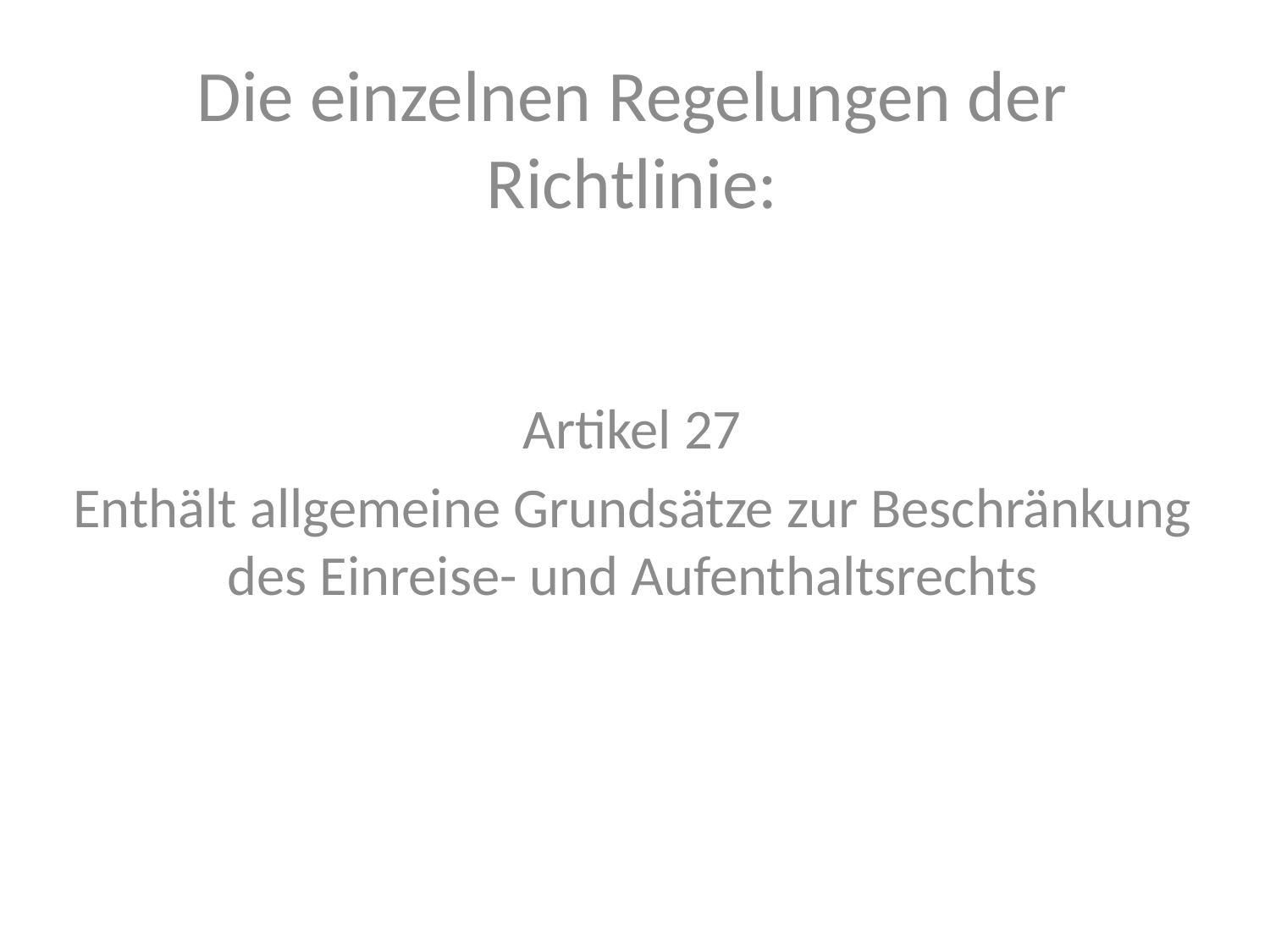

Die einzelnen Regelungen der Richtlinie:

Artikel 27
Enthält allgemeine Grundsätze zur Beschränkung des Einreise- und Aufenthaltsrechts